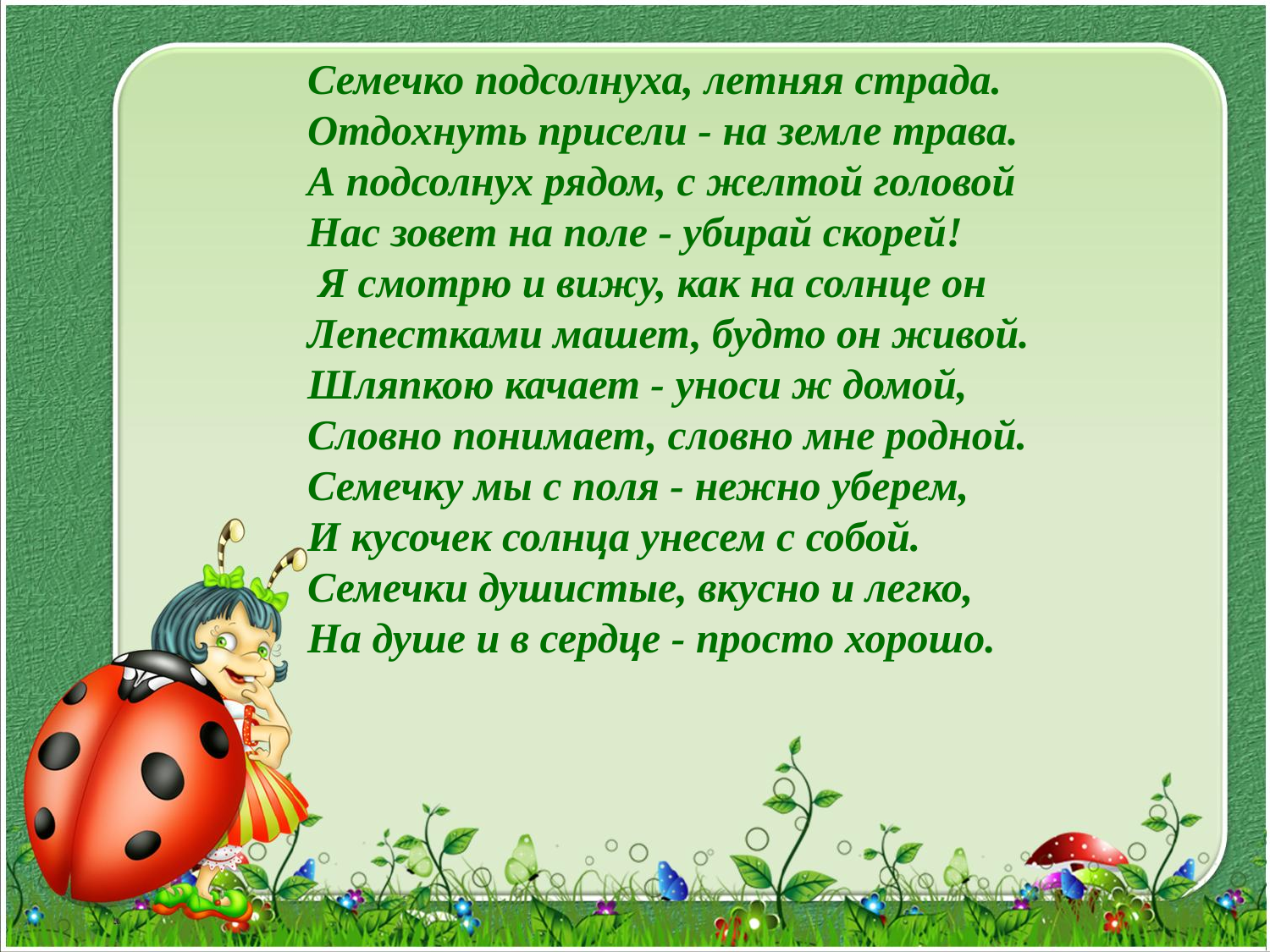

Семечко подсолнуха, летняя страда.
Отдохнуть присели - на земле трава.
А подсолнух рядом, с желтой головой
Нас зовет на поле - убирай скорей!
 Я смотрю и вижу, как на солнце он
Лепестками машет, будто он живой.
Шляпкою качает - уноси ж домой,
Словно понимает, словно мне родной.
Семечку мы с поля - нежно уберем,
И кусочек солнца унесем с собой.
Семечки душистые, вкусно и легко,
На душе и в сердце - просто хорошо.